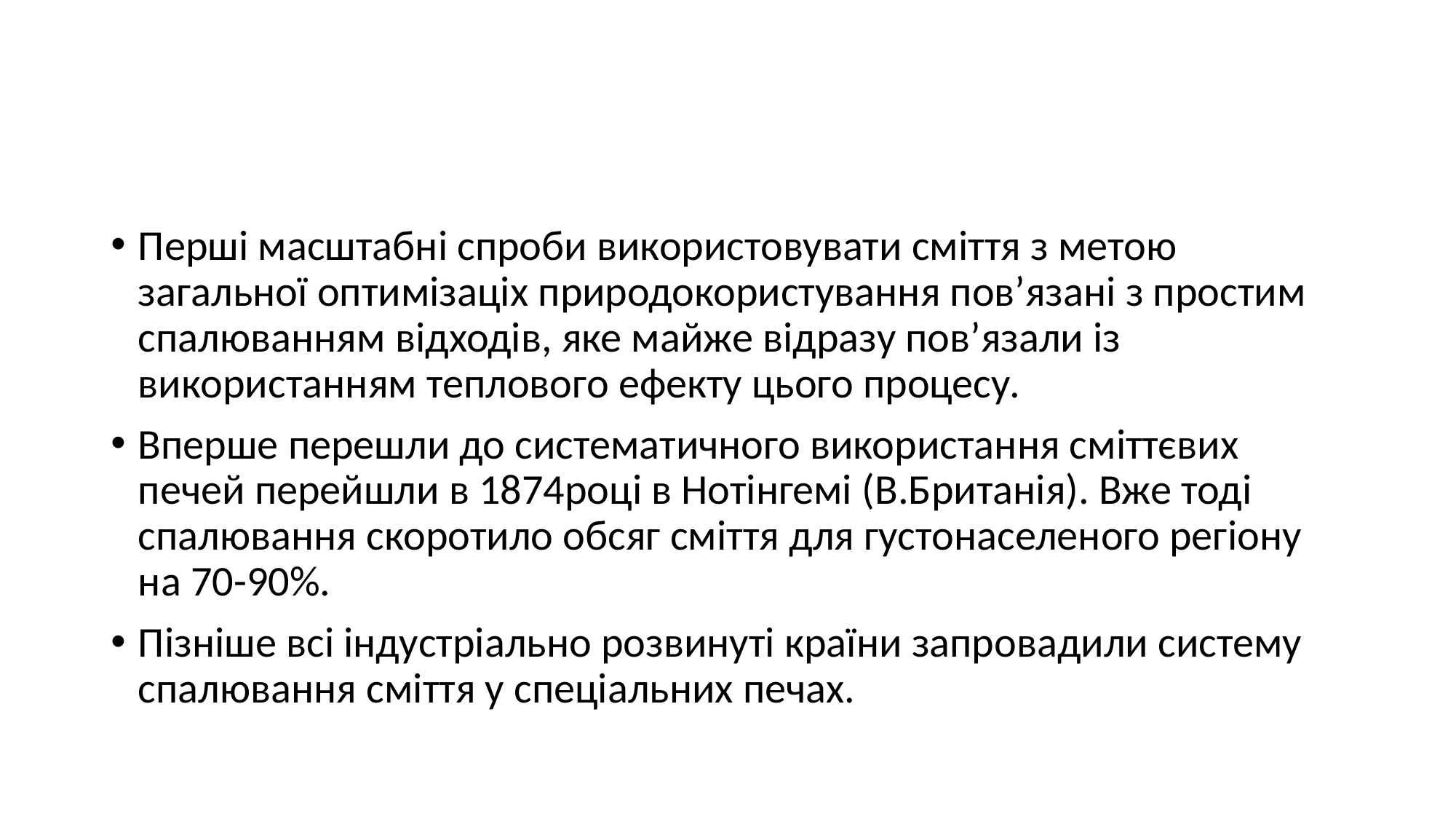

#
Перші масштабні спроби використовувати сміття з метою загальної оптимізаціх природокористування пов’язані з простим спалюванням відходів, яке майже відразу пов’язали із використанням теплового ефекту цього процесу.
Вперше перешли до систематичного використання сміттєвих печей перейшли в 1874році в Нотінгемі (В.Британія). Вже тоді спалювання скоротило обсяг сміття для густонаселеного регіону на 70-90%.
Пізніше всі індустріально розвинуті країни запровадили систему спалювання сміття у спеціальних печах.